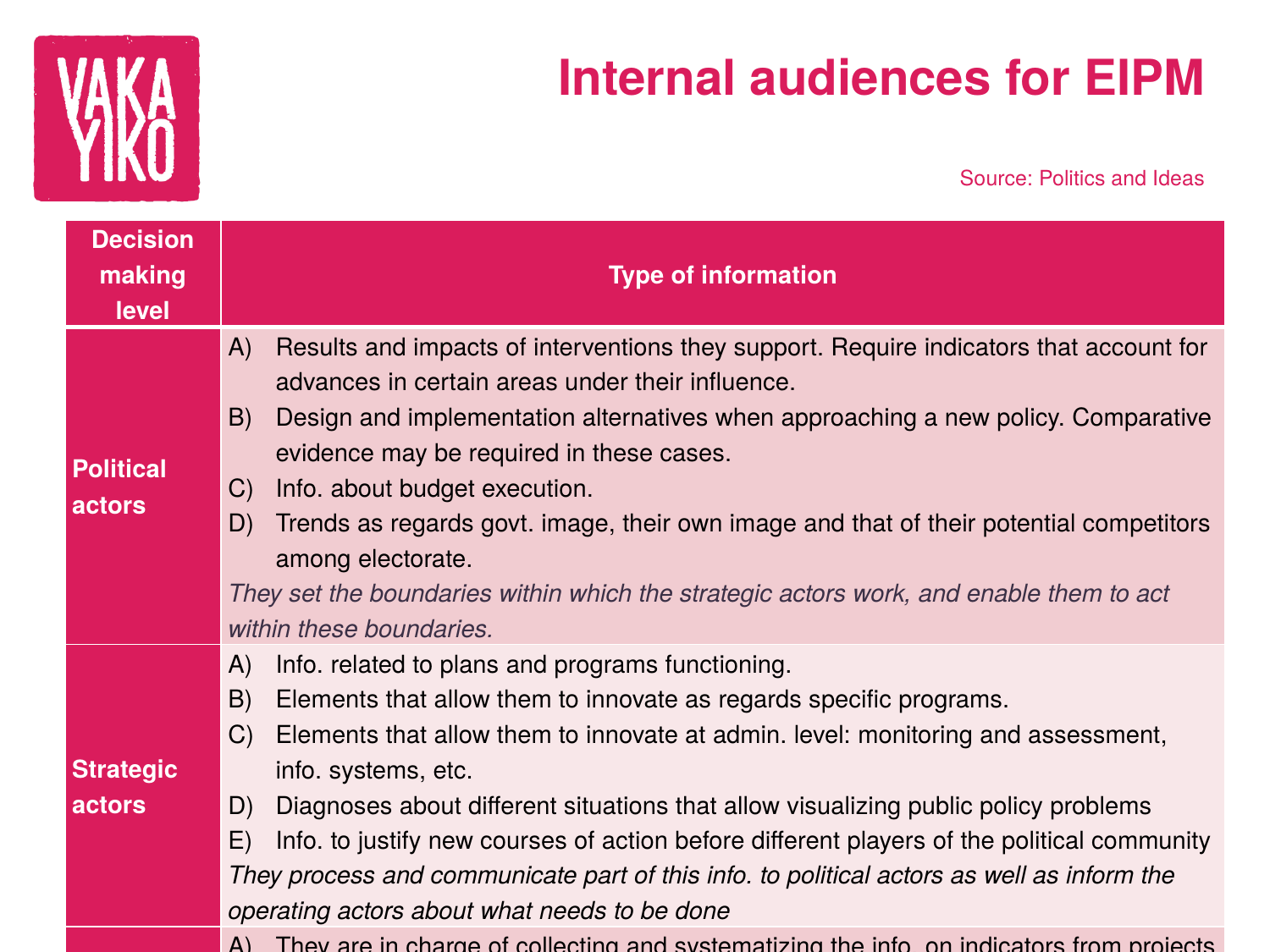

# Internal audiences for EIPM Source: Politics and Ideas
| Decision making level | Type of information |
| --- | --- |
| Political actors | Results and impacts of interventions they support. Require indicators that account for advances in certain areas under their influence. Design and implementation alternatives when approaching a new policy. Comparative evidence may be required in these cases. Info. about budget execution. Trends as regards govt. image, their own image and that of their potential competitors among electorate. They set the boundaries within which the strategic actors work, and enable them to act within these boundaries. |
| Strategic actors | Info. related to plans and programs functioning. Elements that allow them to innovate as regards specific programs. Elements that allow them to innovate at admin. level: monitoring and assessment, info. systems, etc. Diagnoses about different situations that allow visualizing public policy problems Info. to justify new courses of action before different players of the political community They process and communicate part of this info. to political actors as well as inform the operating actors about what needs to be done |
| Operating actors | They are in charge of collecting and systematizing the info. on indicators from projects developed within their area. They collect info. that allows justifying new courses of action. They process and communicate part of this info. to strategic actors. |
4